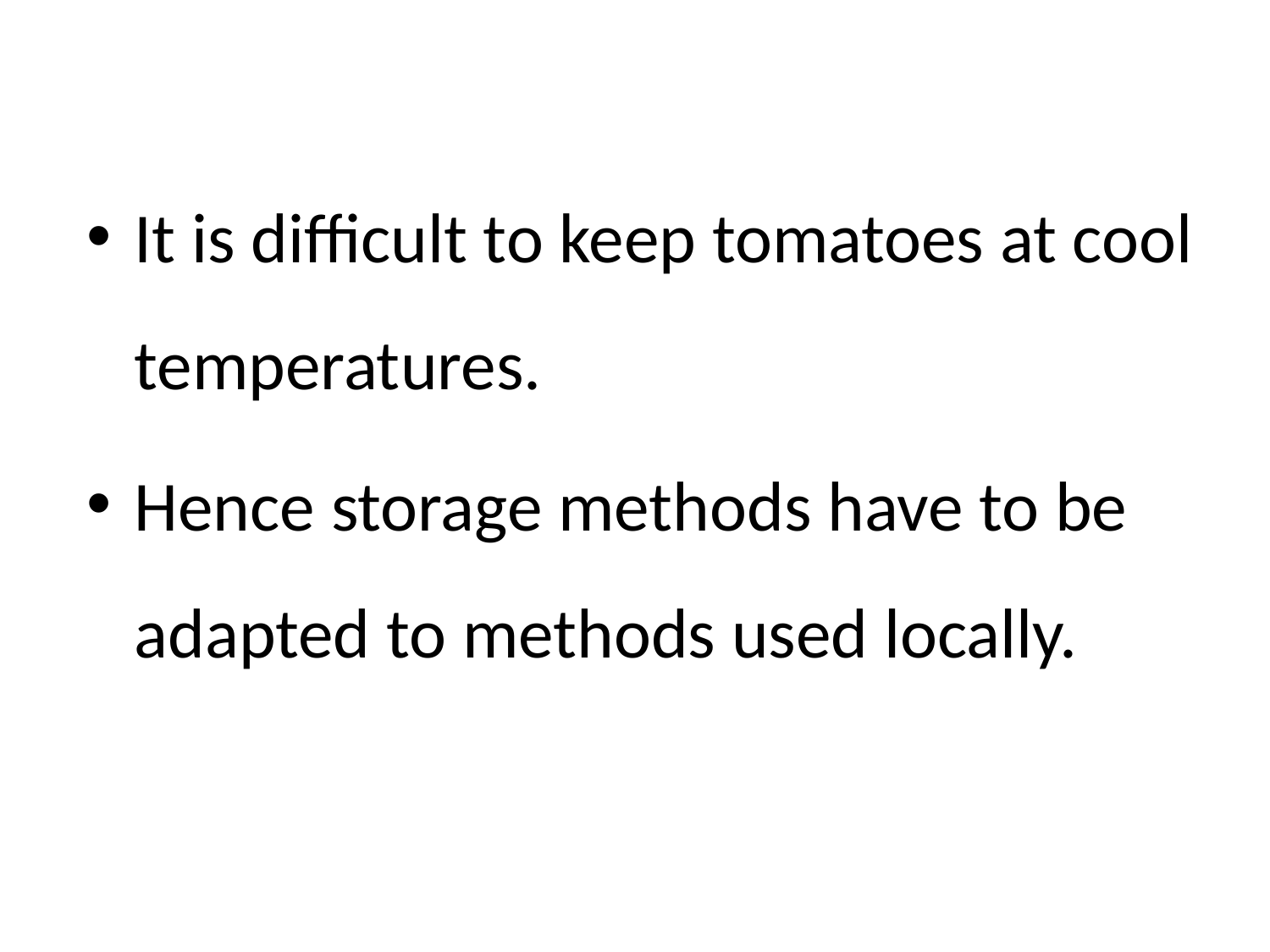

It is difficult to keep tomatoes at cool temperatures.
Hence storage methods have to be adapted to methods used locally.